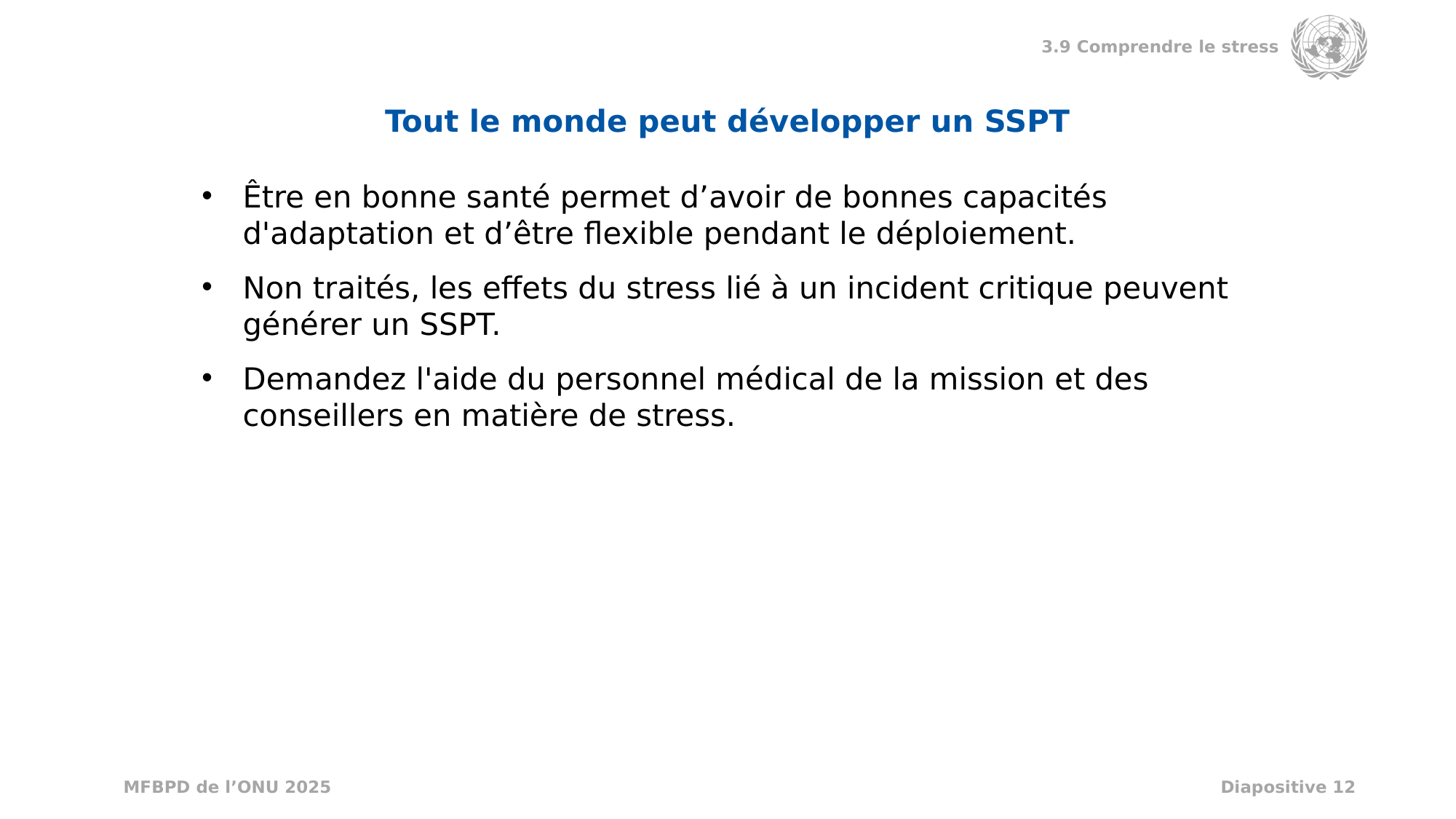

Tout le monde peut développer un SSPT
Être en bonne santé permet d’avoir de bonnes capacités d'adaptation et d’être flexible pendant le déploiement.
Non traités, les effets du stress lié à un incident critique peuvent générer un SSPT.
Demandez l'aide du personnel médical de la mission et des conseillers en matière de stress.